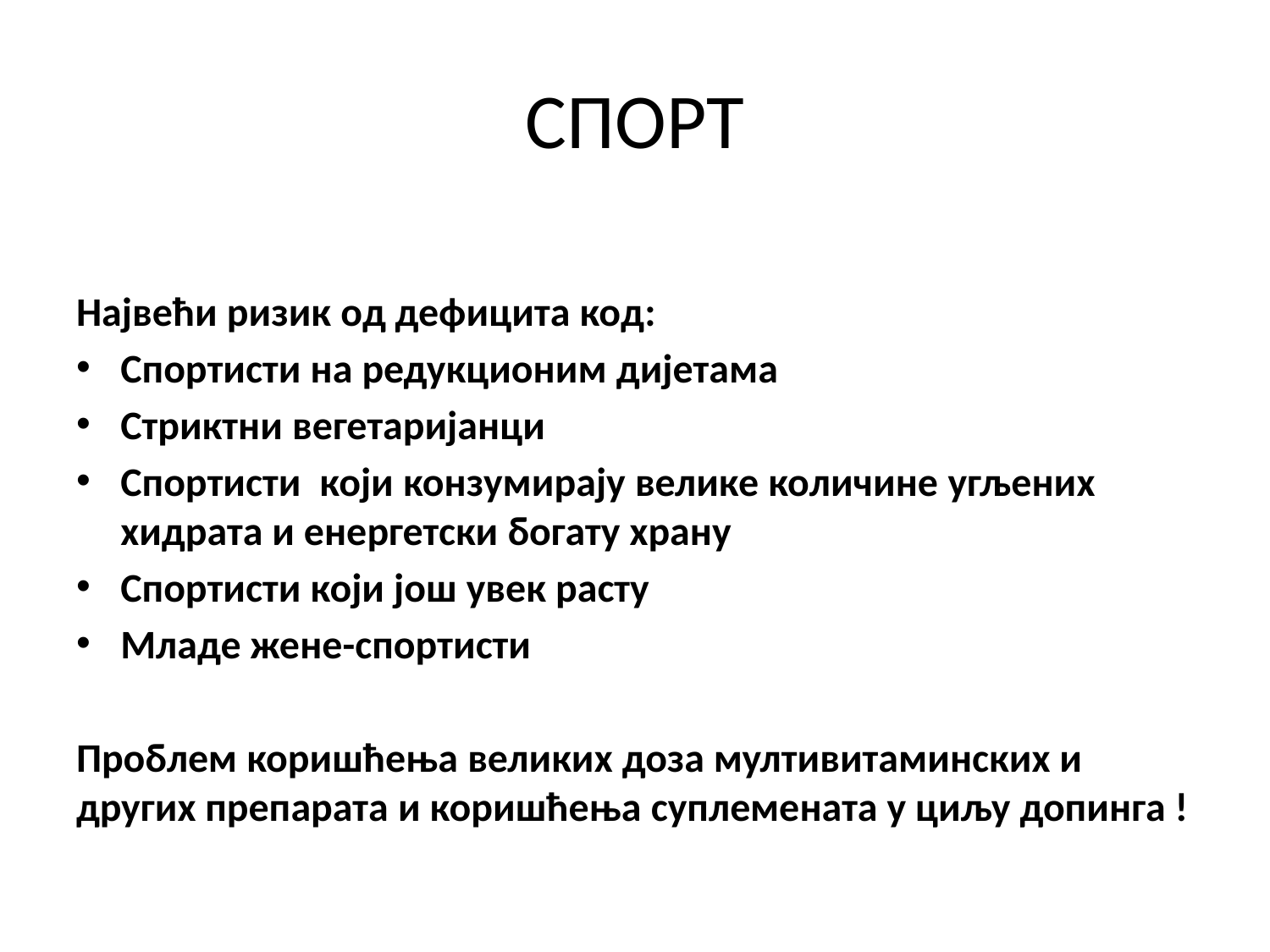

# СПОРТ

Највећи ризик од дефицита код:
Спортисти на редукционим дијетама
Стриктни вегетаријанци
Спортисти  који конзумирају велике количине угљених хидрата и енергетски богату храну
Спортисти који још увек расту
Младе жене-спортисти

Проблем коришћења великих доза мултивитаминских и других препарата и коришћења суплемената у циљу допинга !